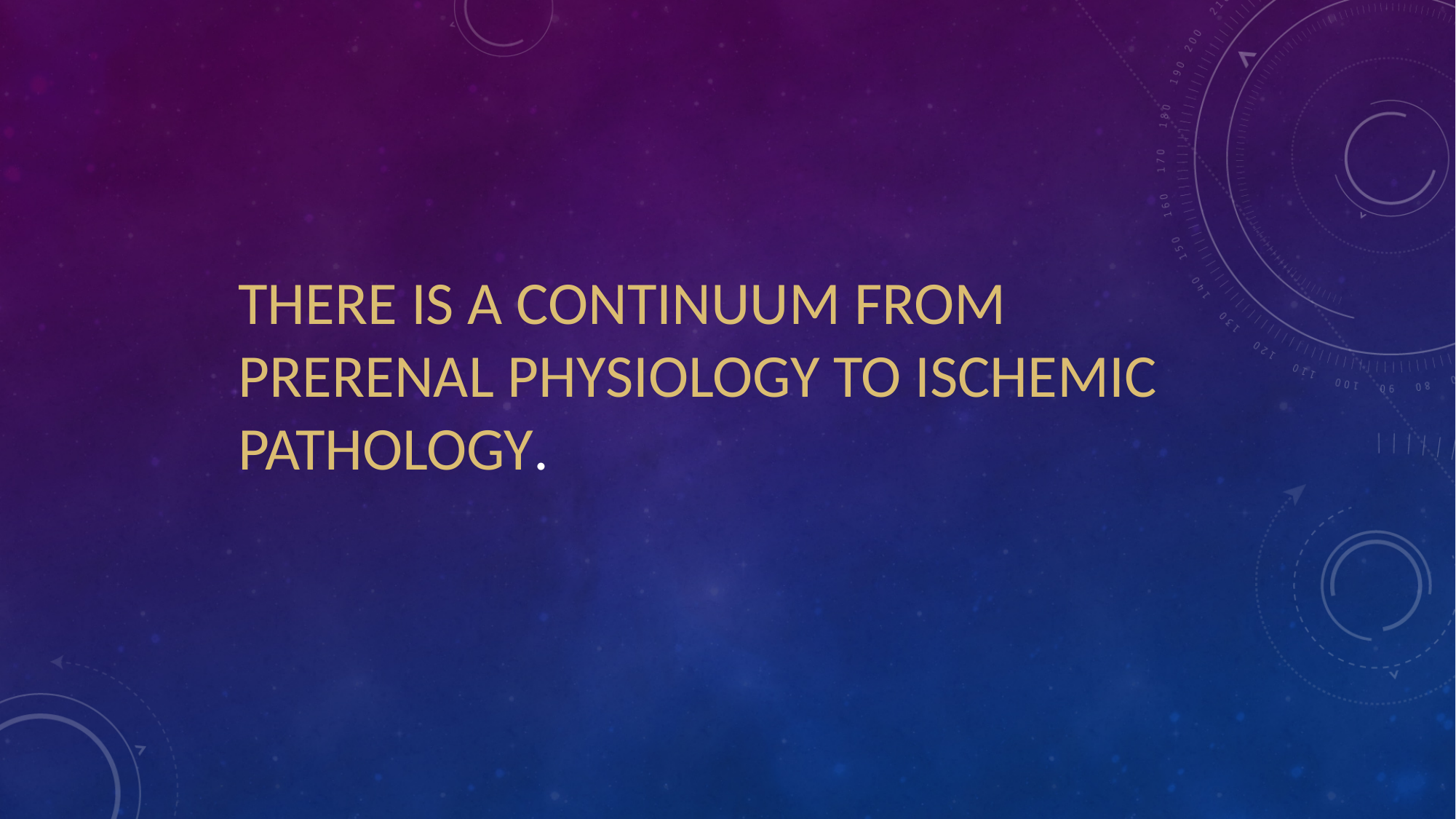

# There is a continuum from prerenal physiology to ischemic pathology.